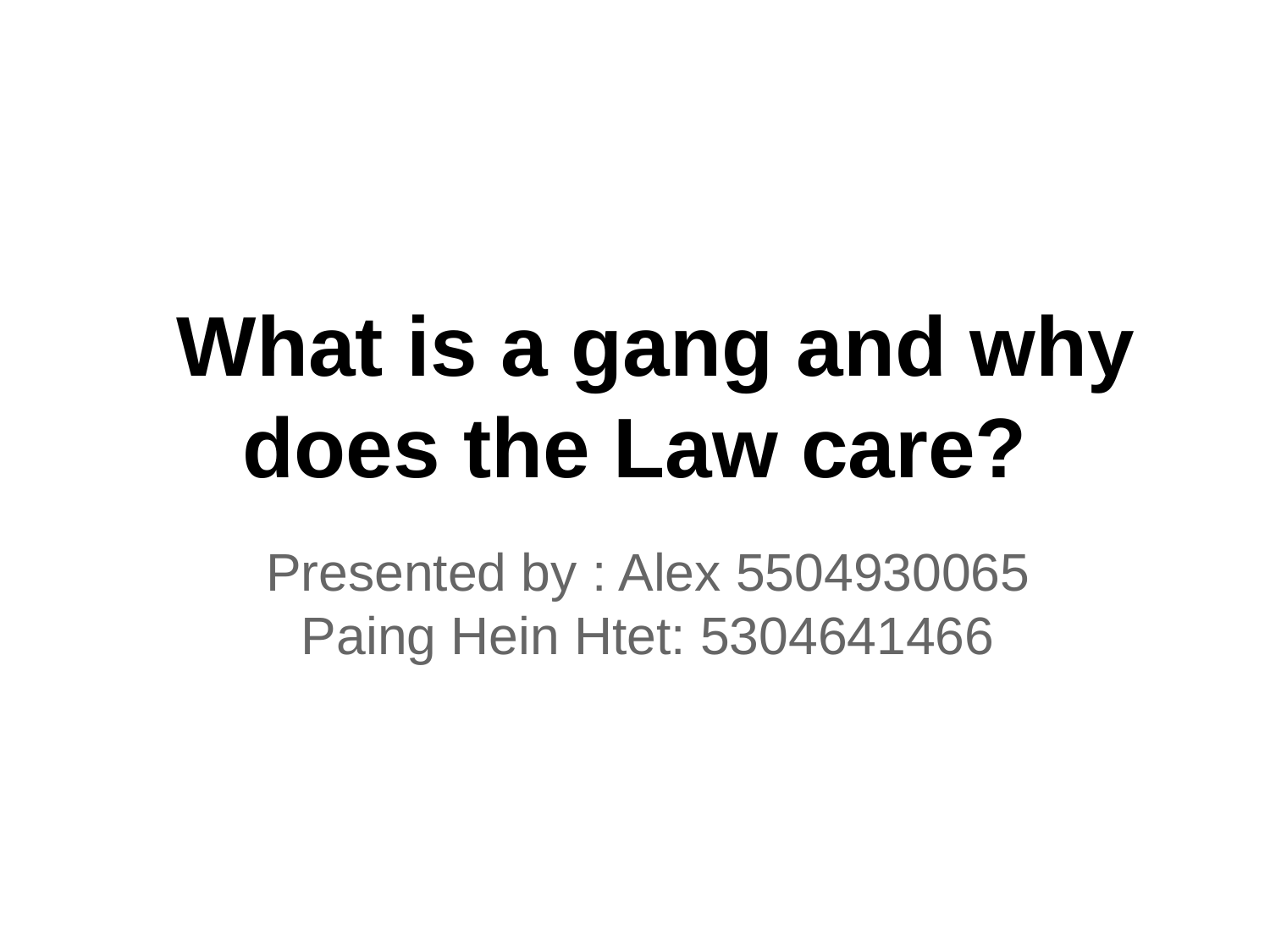

# What is a gang and why does the Law care?
Presented by : Alex 5504930065
Paing Hein Htet: 5304641466